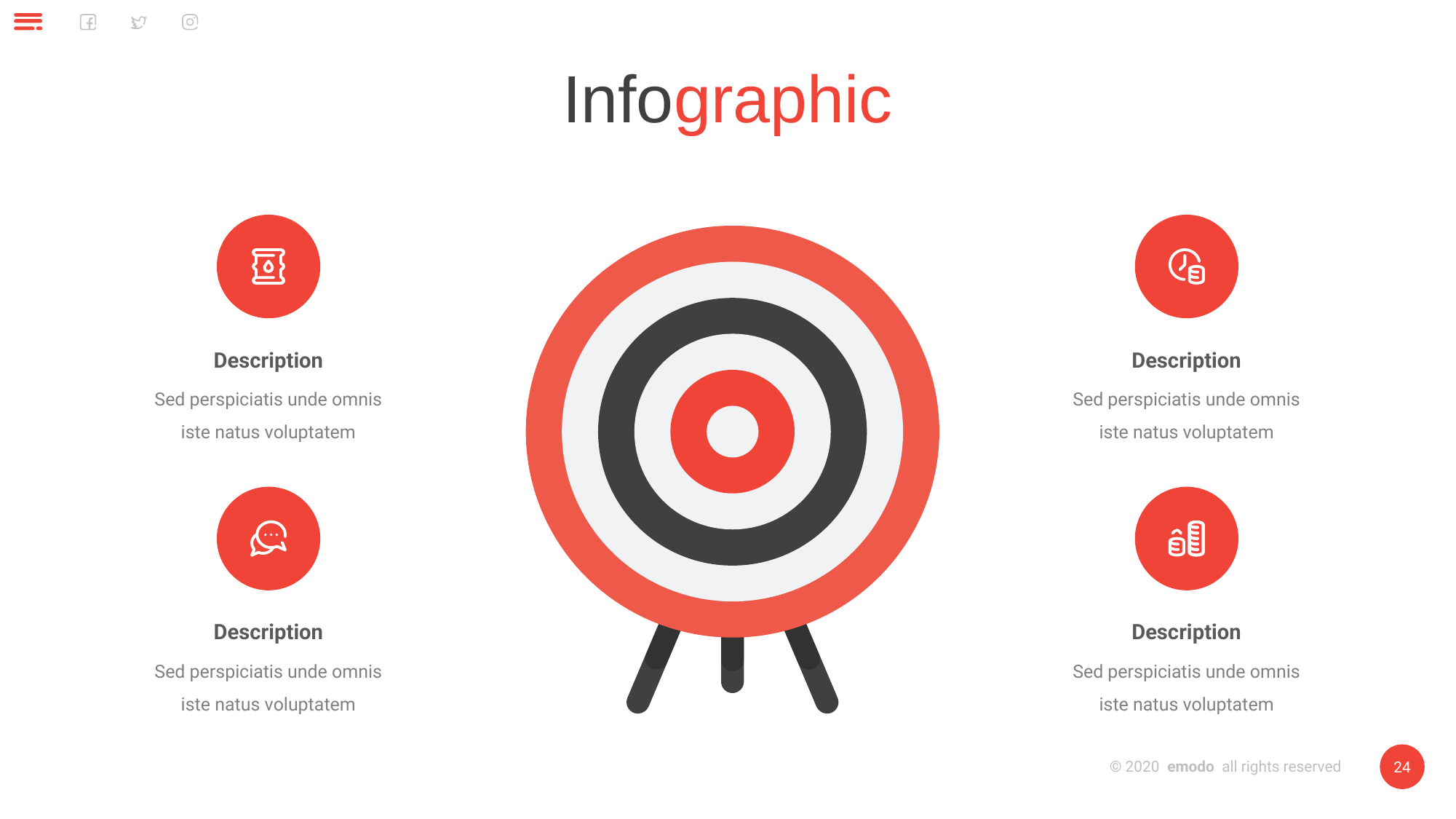

Infographic

Description
Description
Sed perspiciatis unde omnis iste natus voluptatem
Sed perspiciatis unde omnis iste natus voluptatem

Description
Description
Sed perspiciatis unde omnis iste natus voluptatem
Sed perspiciatis unde omnis iste natus voluptatem

© 2020  emodo  all rights reserved
24